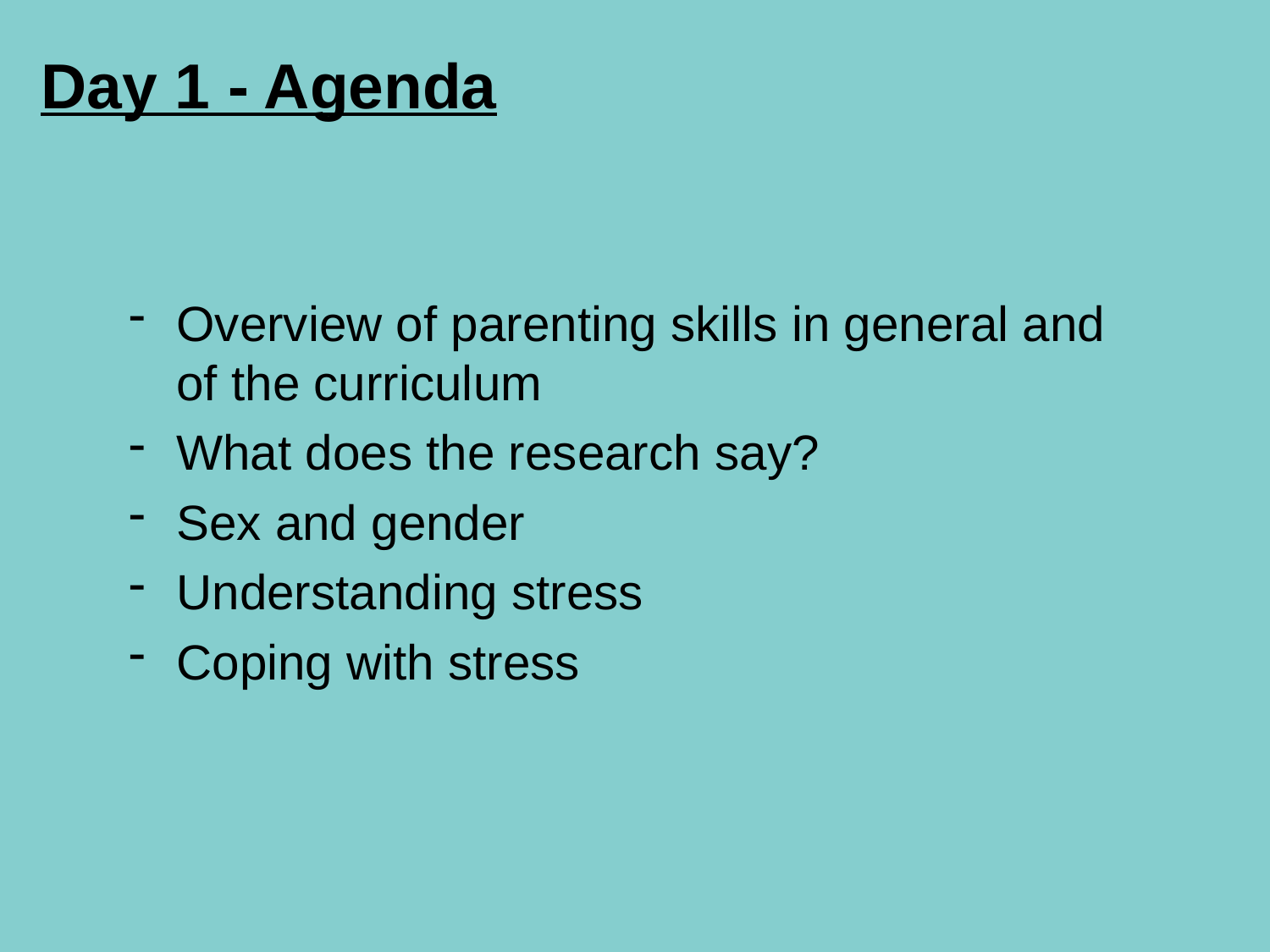

# Day 1 - Agenda

Overview of parenting skills in general and of the curriculum
What does the research say?
Sex and gender
Understanding stress
Coping with stress